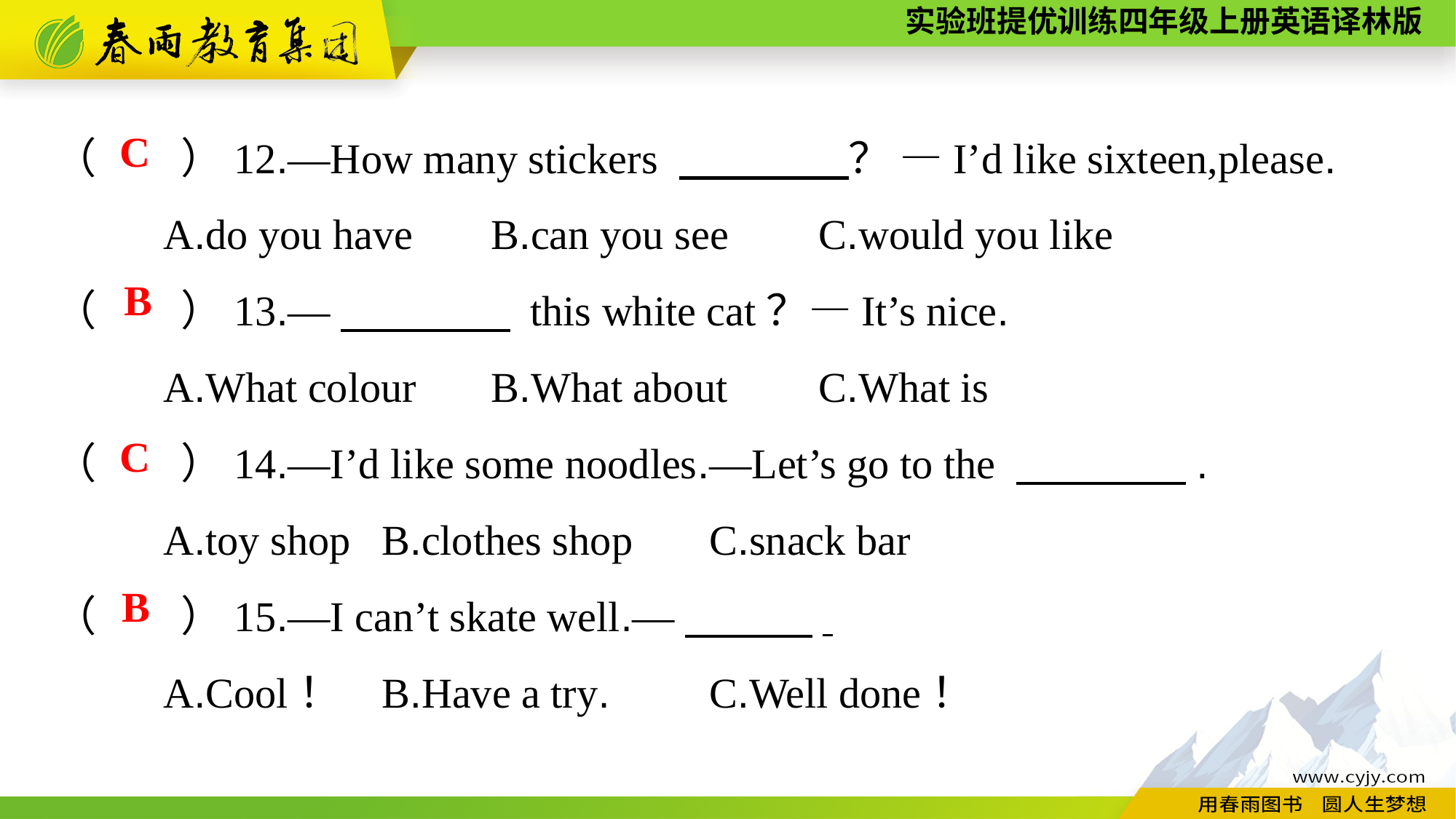

（　　）12.—How many stickers 　　　　？ —I’d like sixteen,please.
	A.do you have	B.can you see	C.would you like
（　　）13.—　　　　 this white cat？—It’s nice.
	A.What colour	B.What about	C.What is
（　　）14.—I’d like some noodles.—Let’s go to the 　　　　.
	A.toy shop	B.clothes shop	C.snack bar
（　　）15.—I can’t skate well.—　　　.
	A.Cool！	B.Have a try.	C.Well done！
C
B
C
B